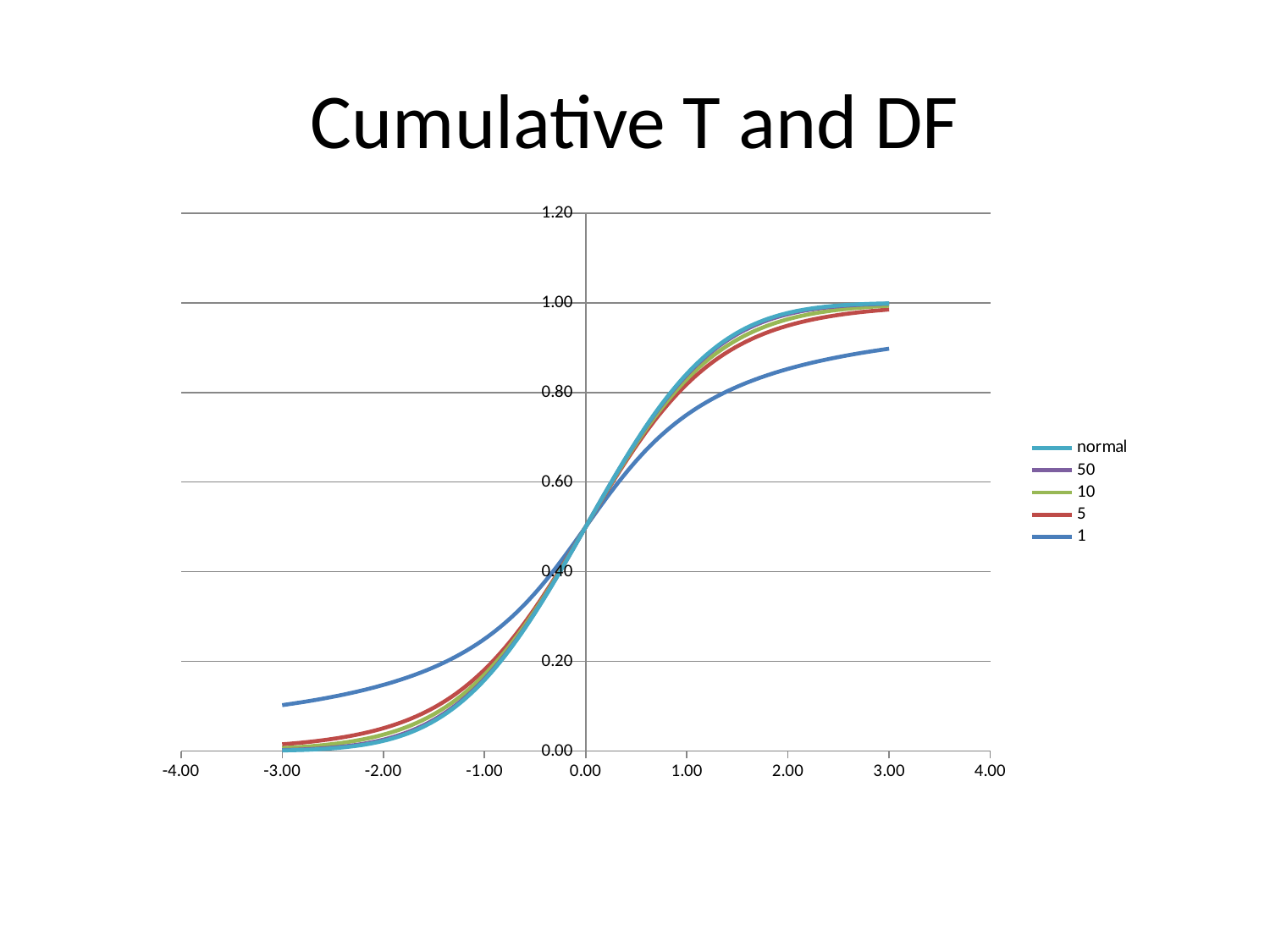

# Cumulative T and DF

### Chart

| Category | normal | 50 | 10 | 5 | 1 |
|---|---|---|---|---|---|